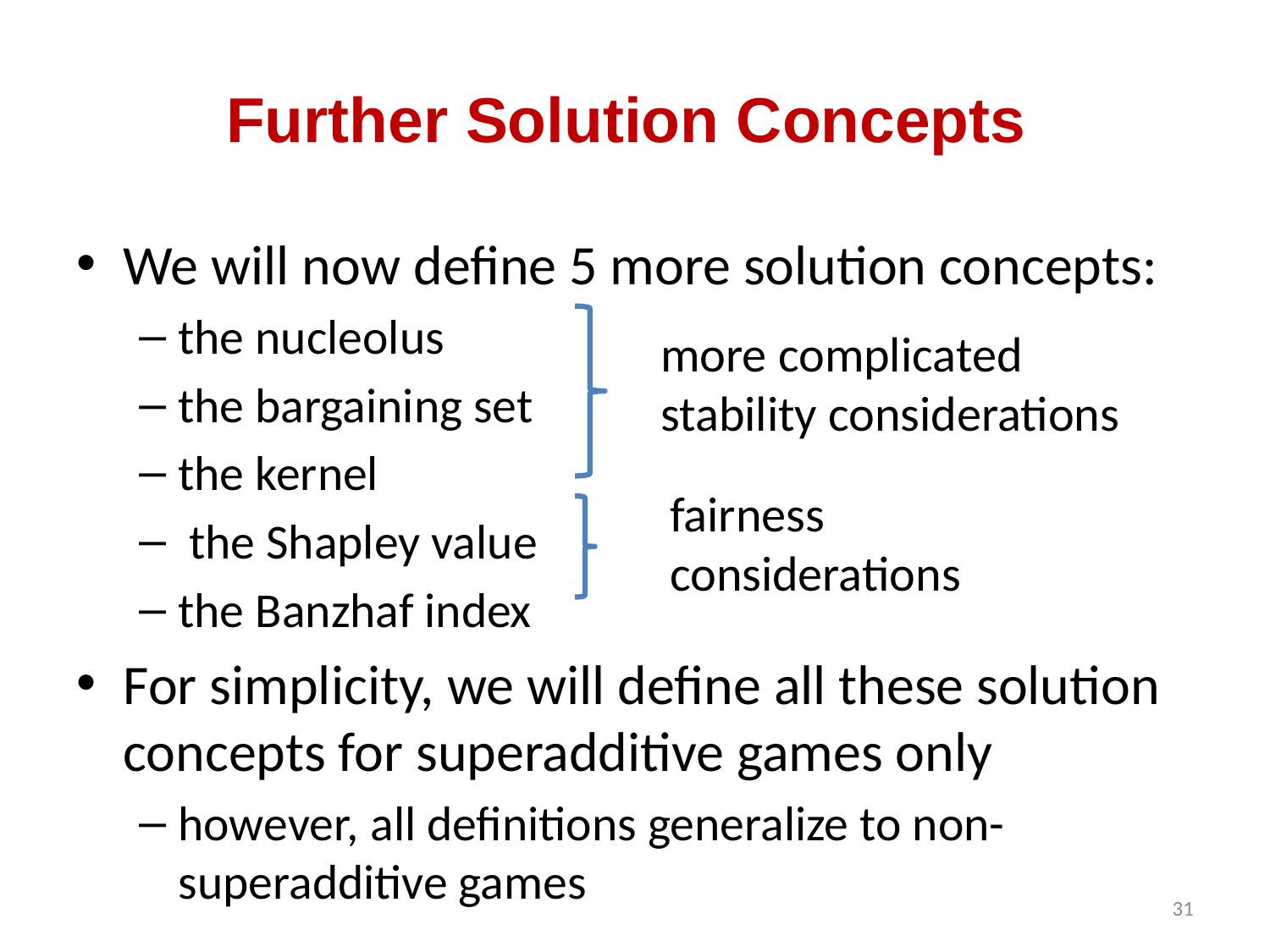

# Further Solution Concepts
We will now define 5 more solution concepts:
the nucleolus
the bargaining set
the kernel
 the Shapley value
the Banzhaf index
For simplicity, we will define all these solution concepts for superadditive games only
however, all definitions generalize to non-superadditive games

more complicated
stability considerations
fairness
considerations

31